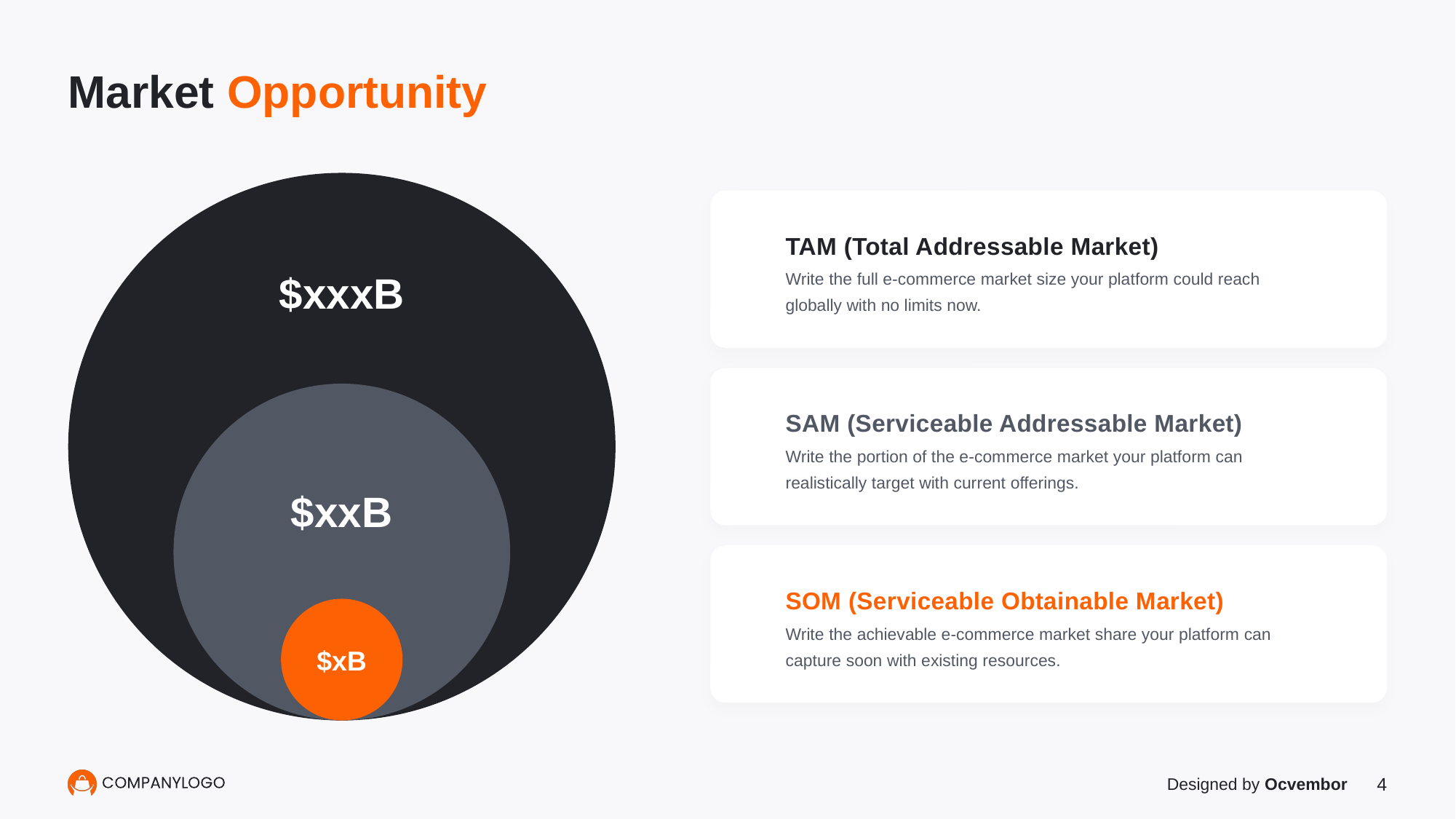

# Market Opportunity

$xxxB

$xxB

$xB

TAM (Total Addressable Market)
Write the full e-commerce market size your platform could reach globally with no limits now.

SAM (Serviceable Addressable Market)
Write the portion of the e-commerce market your platform can realistically target with current offerings.

SOM (Serviceable Obtainable Market)
Write the achievable e-commerce market share your platform can capture soon with existing resources.